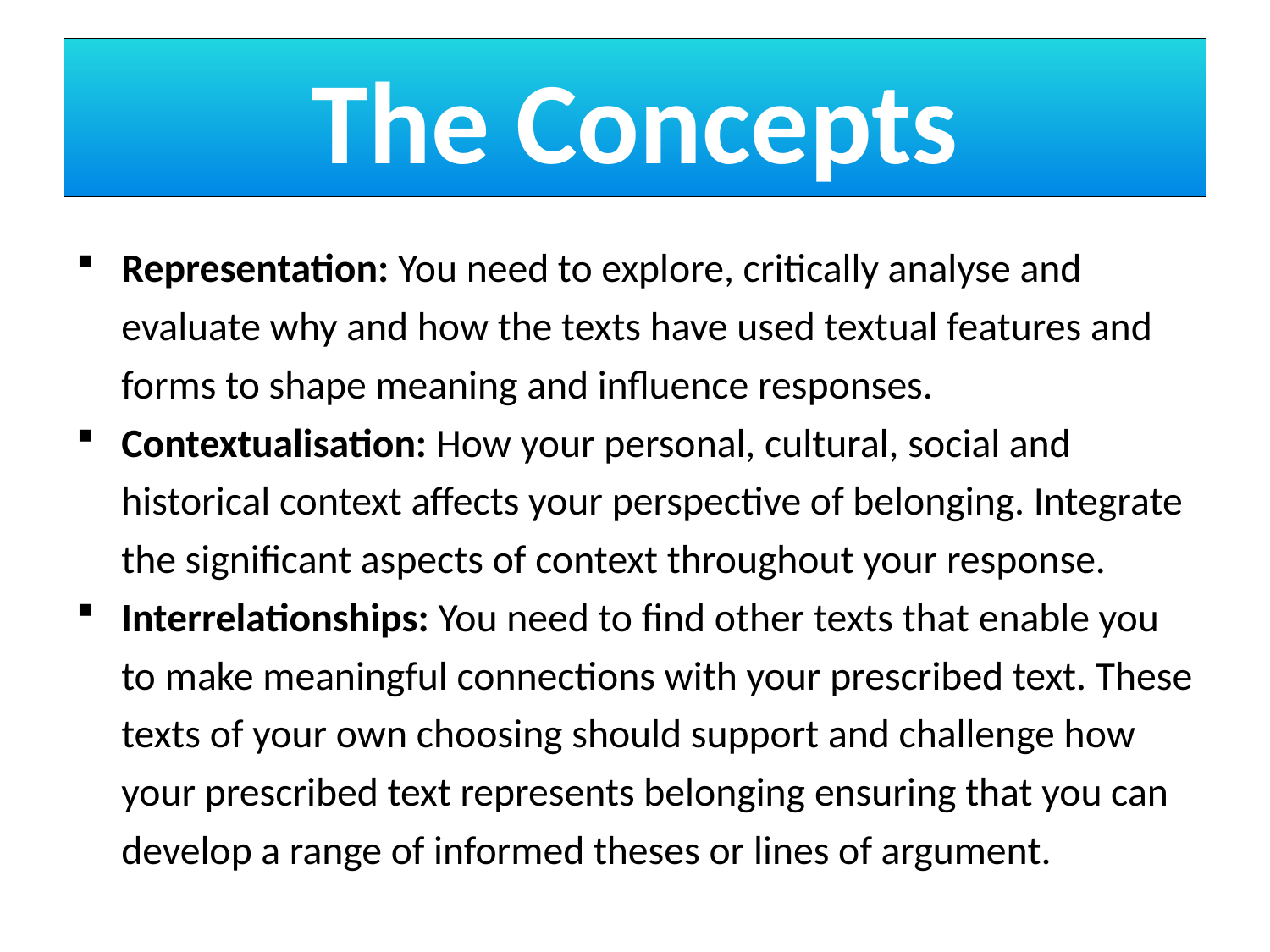

# The Concepts
Representation: You need to explore, critically analyse and evaluate why and how the texts have used textual features and forms to shape meaning and influence responses.
Contextualisation: How your personal, cultural, social and historical context affects your perspective of belonging. Integrate the significant aspects of context throughout your response.
Interrelationships: You need to find other texts that enable you to make meaningful connections with your prescribed text. These texts of your own choosing should support and challenge how your prescribed text represents belonging ensuring that you can develop a range of informed theses or lines of argument.